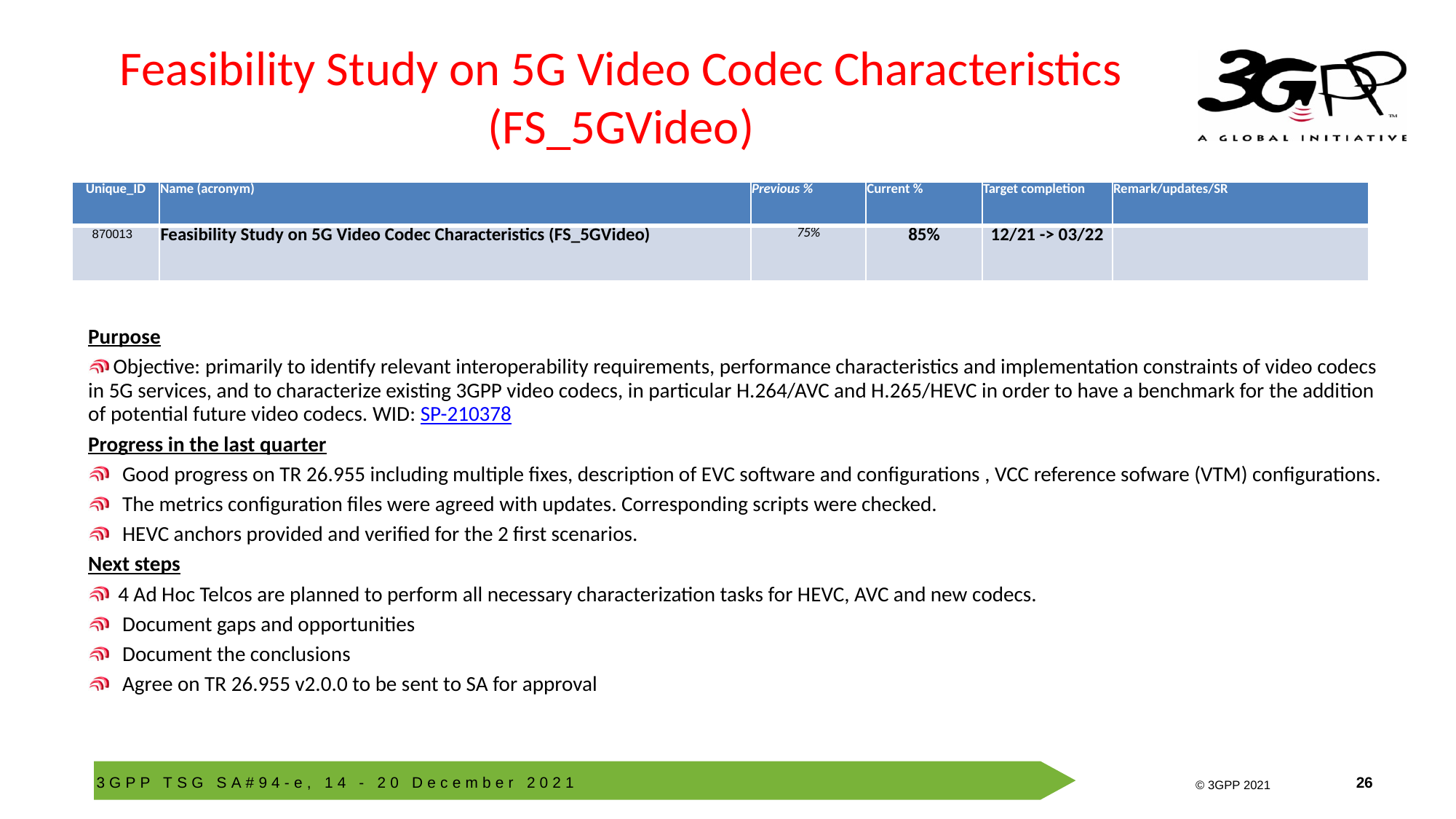

# Feasibility Study on 5G Video Codec Characteristics (FS_5GVideo)
| Unique\_ID | Name (acronym) | Previous % | Current % | Target completion | Remark/updates/SR |
| --- | --- | --- | --- | --- | --- |
| 870013 | Feasibility Study on 5G Video Codec Characteristics (FS\_5GVideo) | 75% | 85% | 12/21 -> 03/22 |  |
Purpose
 Objective: primarily to identify relevant interoperability requirements, performance characteristics and implementation constraints of video codecs in 5G services, and to characterize existing 3GPP video codecs, in particular H.264/AVC and H.265/HEVC in order to have a benchmark for the addition of potential future video codecs. WID: SP-210378
Progress in the last quarter
 	Good progress on TR 26.955 including multiple fixes, description of EVC software and configurations , VCC reference sofware (VTM) configurations.
	The metrics configuration files were agreed with updates. Corresponding scripts were checked.
	HEVC anchors provided and verified for the 2 first scenarios.
Next steps
  4 Ad Hoc Telcos are planned to perform all necessary characterization tasks for HEVC, AVC and new codecs.
	Document gaps and opportunities
	Document the conclusions
 	Agree on TR 26.955 v2.0.0 to be sent to SA for approval